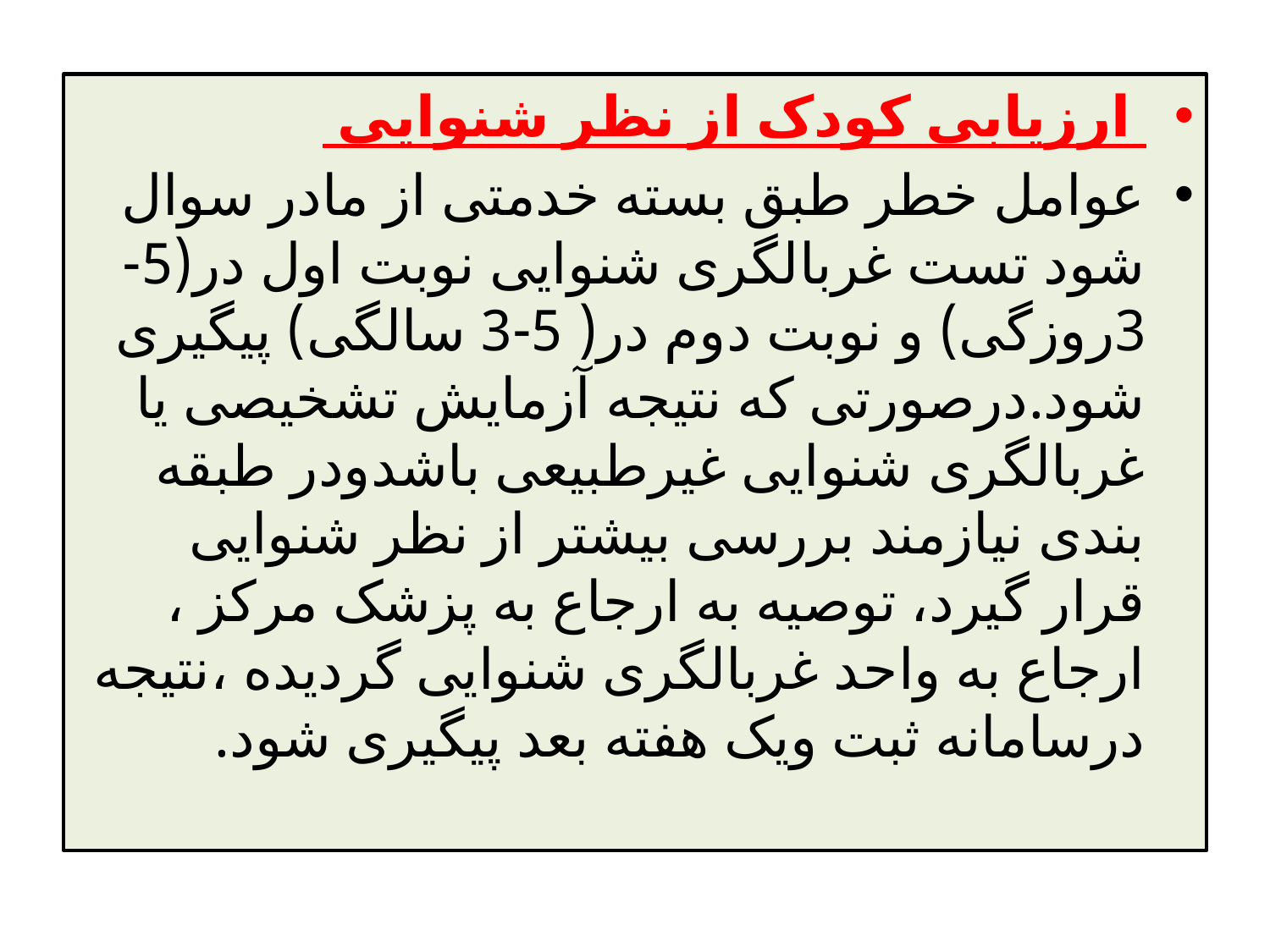

ارزیابی کودک از نظر شنوایی
عوامل خطر طبق بسته خدمتی از مادر سوال شود تست غربالگری شنوایی نوبت اول در(5-3روزگی) و نوبت دوم در( 5-3 سالگی) پیگیری شود.درصورتی که نتیجه آزمایش تشخیصی یا غربالگری شنوایی غیرطبیعی باشدودر طبقه بندی نیازمند بررسی بیشتر از نظر شنوایی قرار گیرد، توصیه به ارجاع به پزشک مرکز ، ارجاع به واحد غربالگری شنوایی گردیده ،نتیجه درسامانه ثبت ویک هفته بعد پیگیری شود.